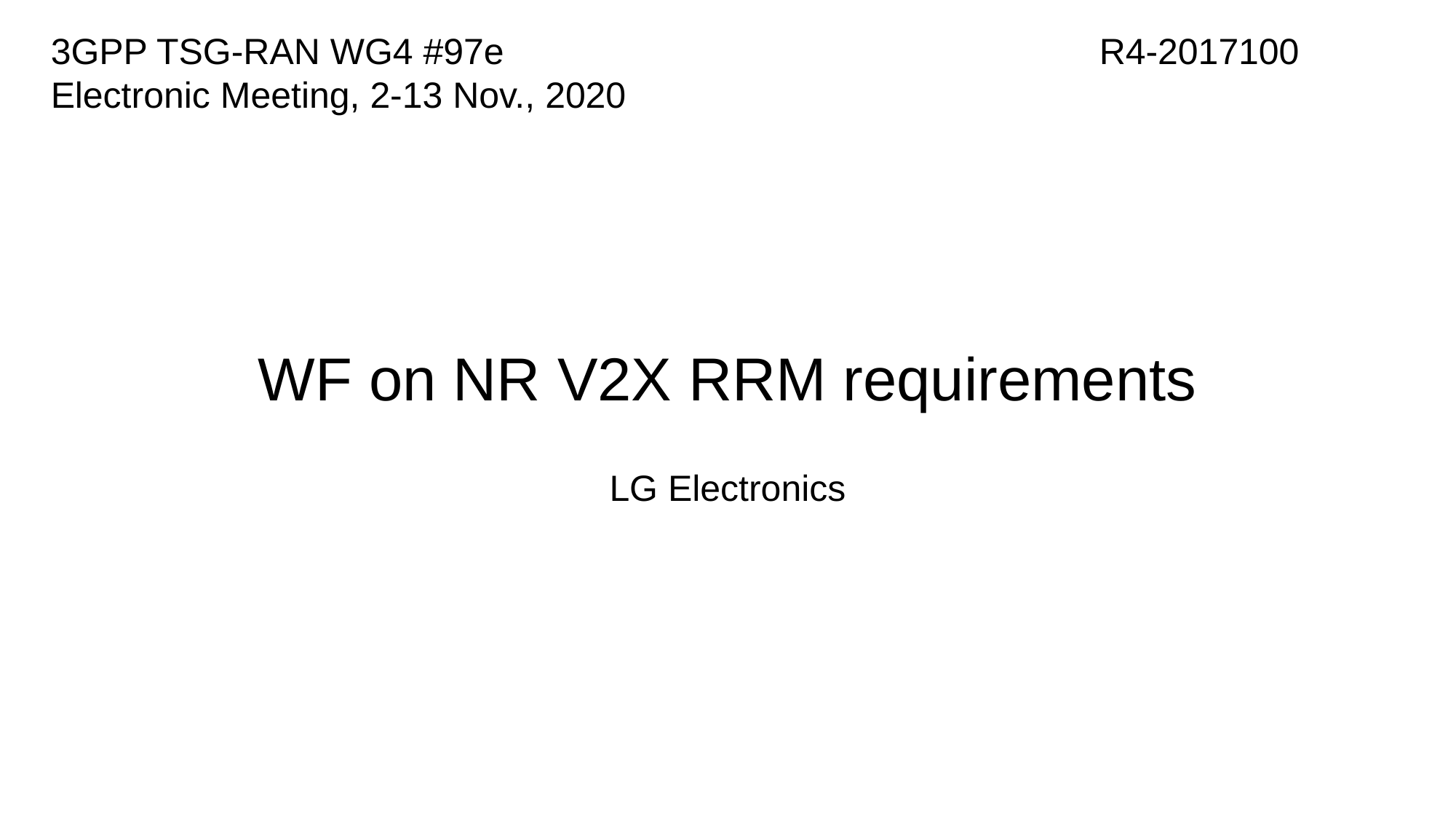

3GPP TSG-RAN WG4 #97e
Electronic Meeting, 2-13 Nov., 2020
R4-2017100
# WF on NR V2X RRM requirements
LG Electronics